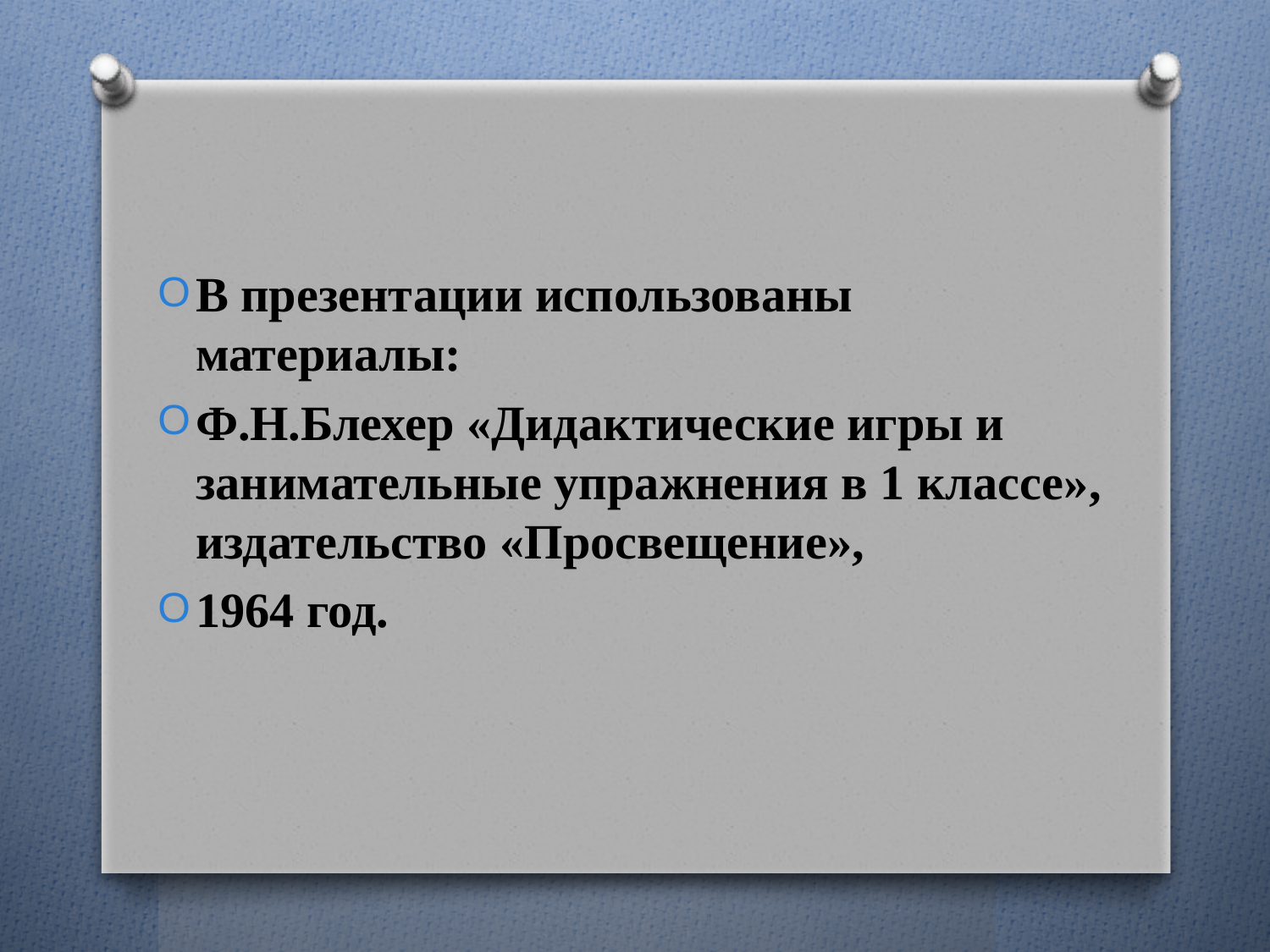

#
В презентации использованы материалы:
Ф.Н.Блехер «Дидактические игры и занимательные упражнения в 1 классе», издательство «Просвещение»,
1964 год.